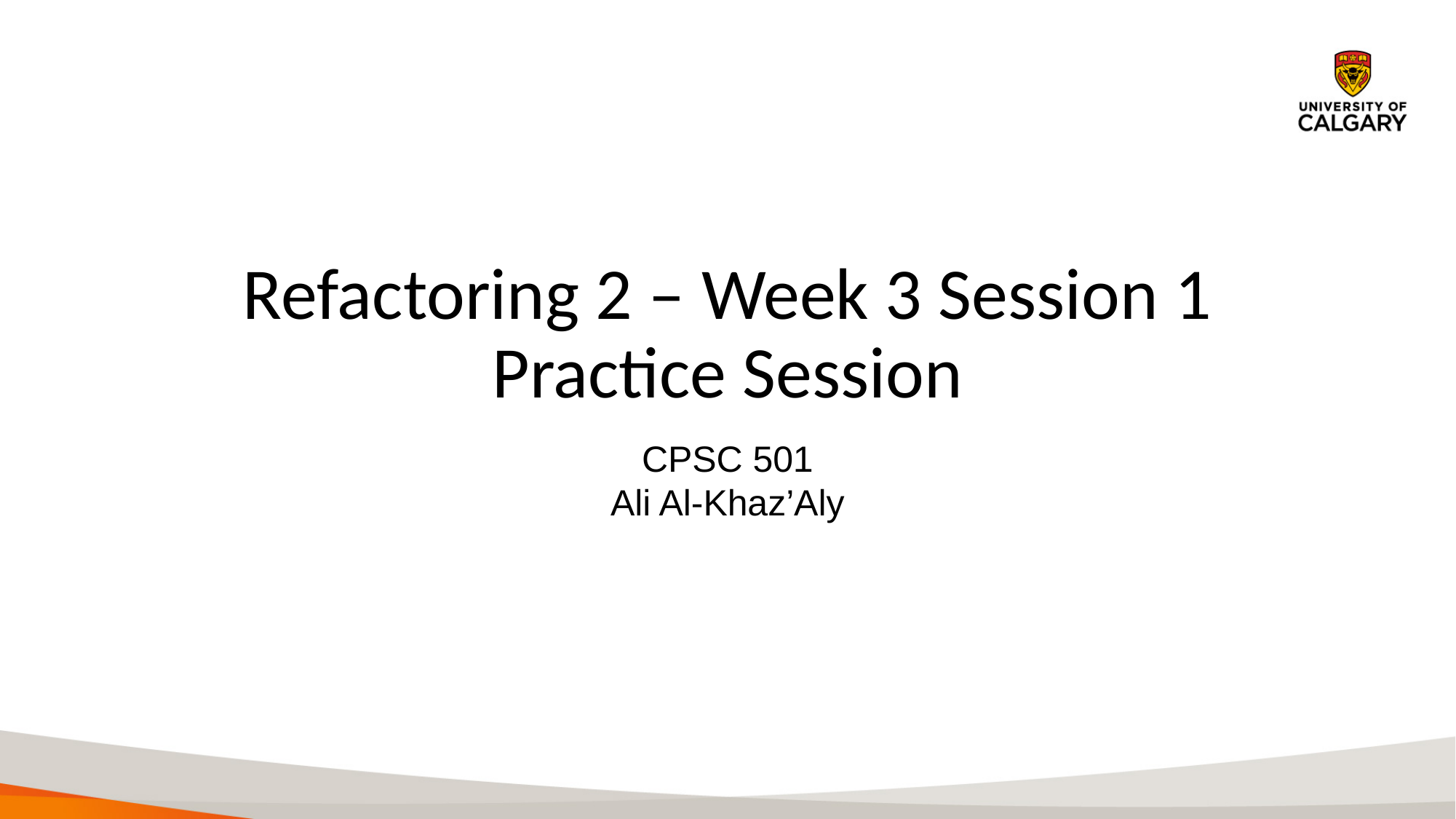

# Refactoring 2 – Week 3 Session 1 Practice Session
CPSC 501
Ali Al-Khaz’Aly